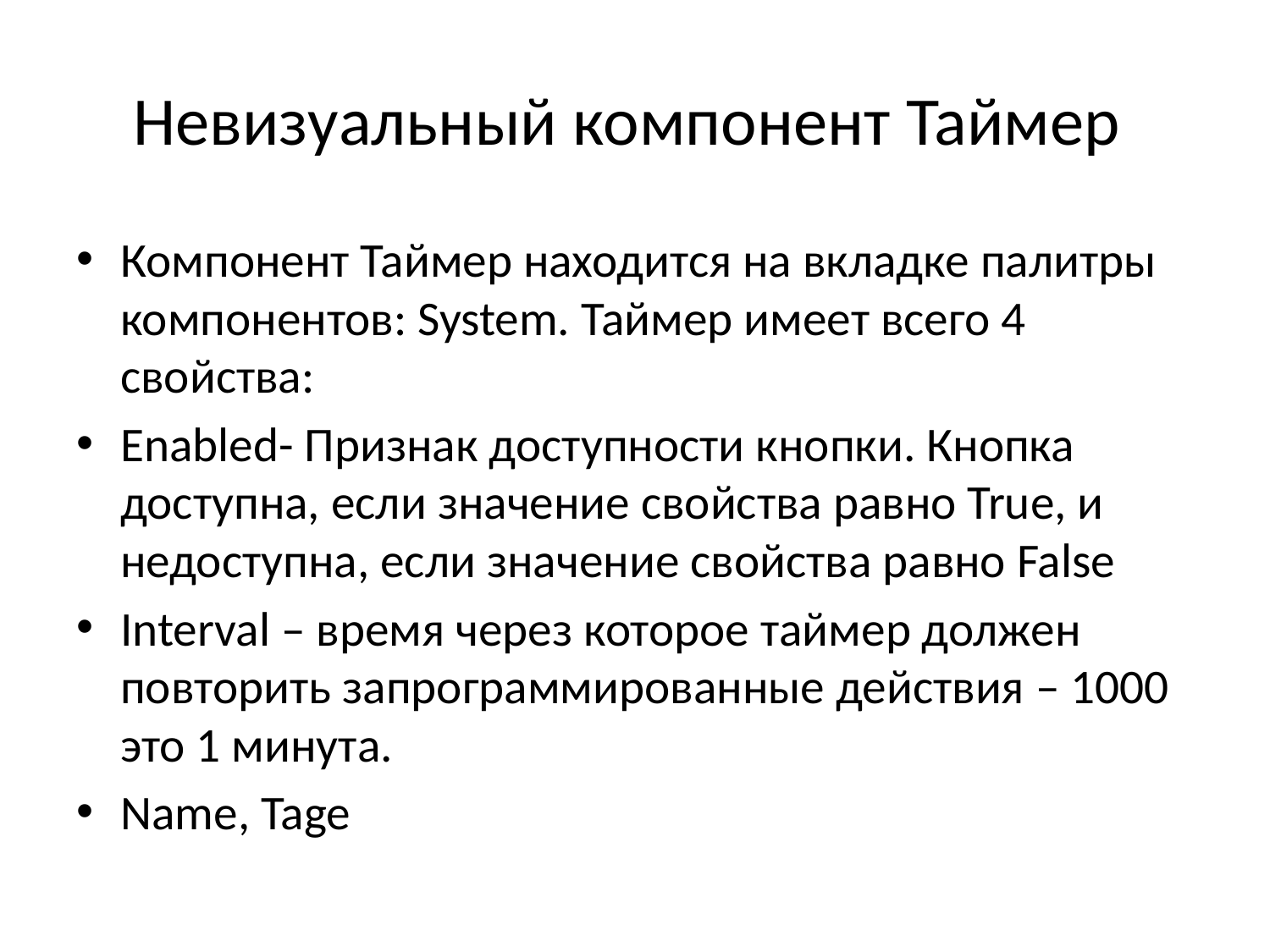

# Невизуальный компонент Таймер
Компонент Таймер находится на вкладке палитры компонентов: System. Таймер имеет всего 4 свойства:
Enabled- Признак доступности кнопки. Кнопка доступна, если значение свойства равно True, и недоступна, если значение свойства равно False
Interval – время через которое таймер должен повторить запрограммированные действия – 1000 это 1 минута.
Name, Tage